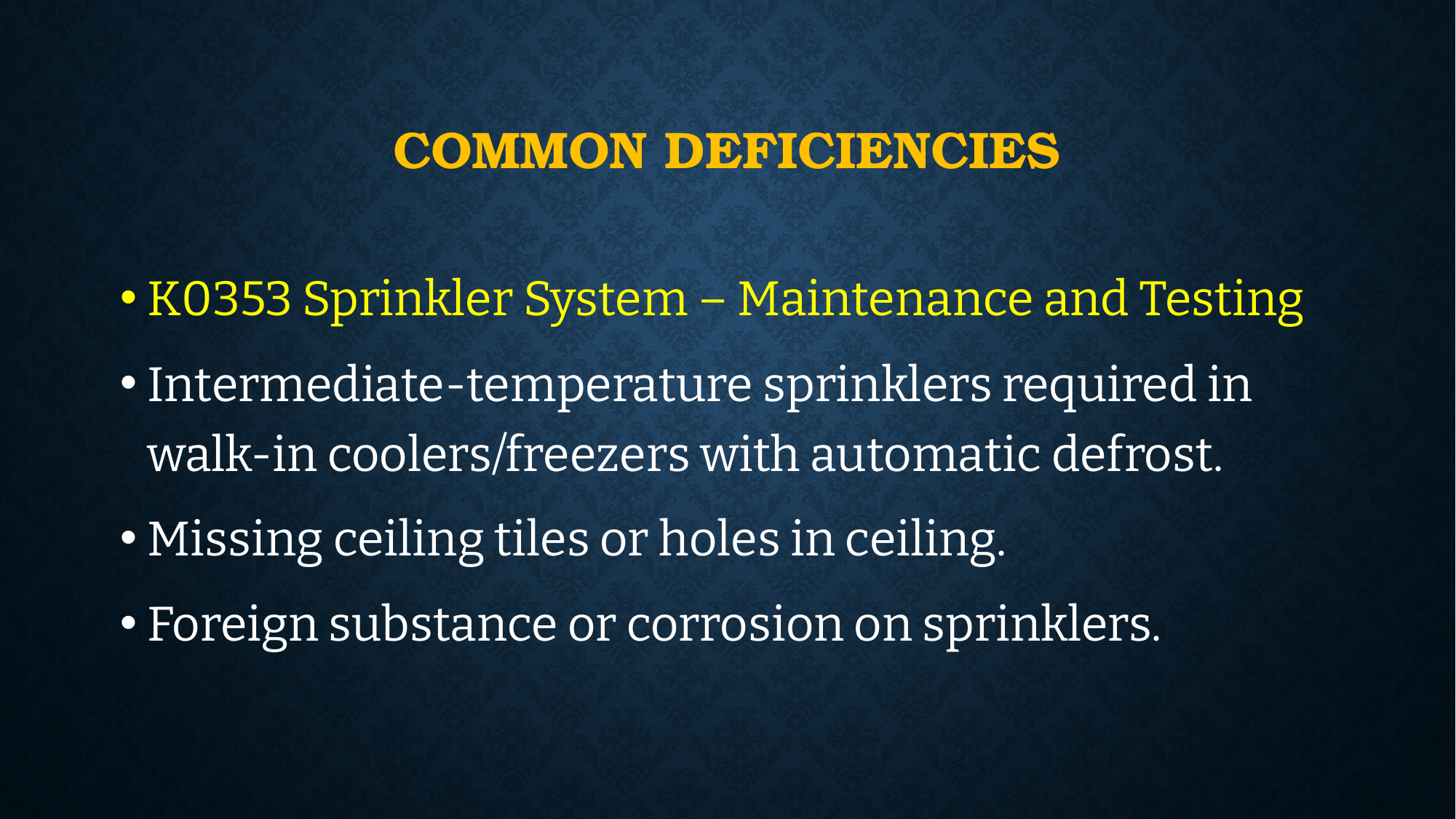

# Common deficiencies
K0353 Sprinkler System – Maintenance and Testing
Intermediate-temperature sprinklers required in walk-in coolers/freezers with automatic defrost.
Missing ceiling tiles or holes in ceiling.
Foreign substance or corrosion on sprinklers.